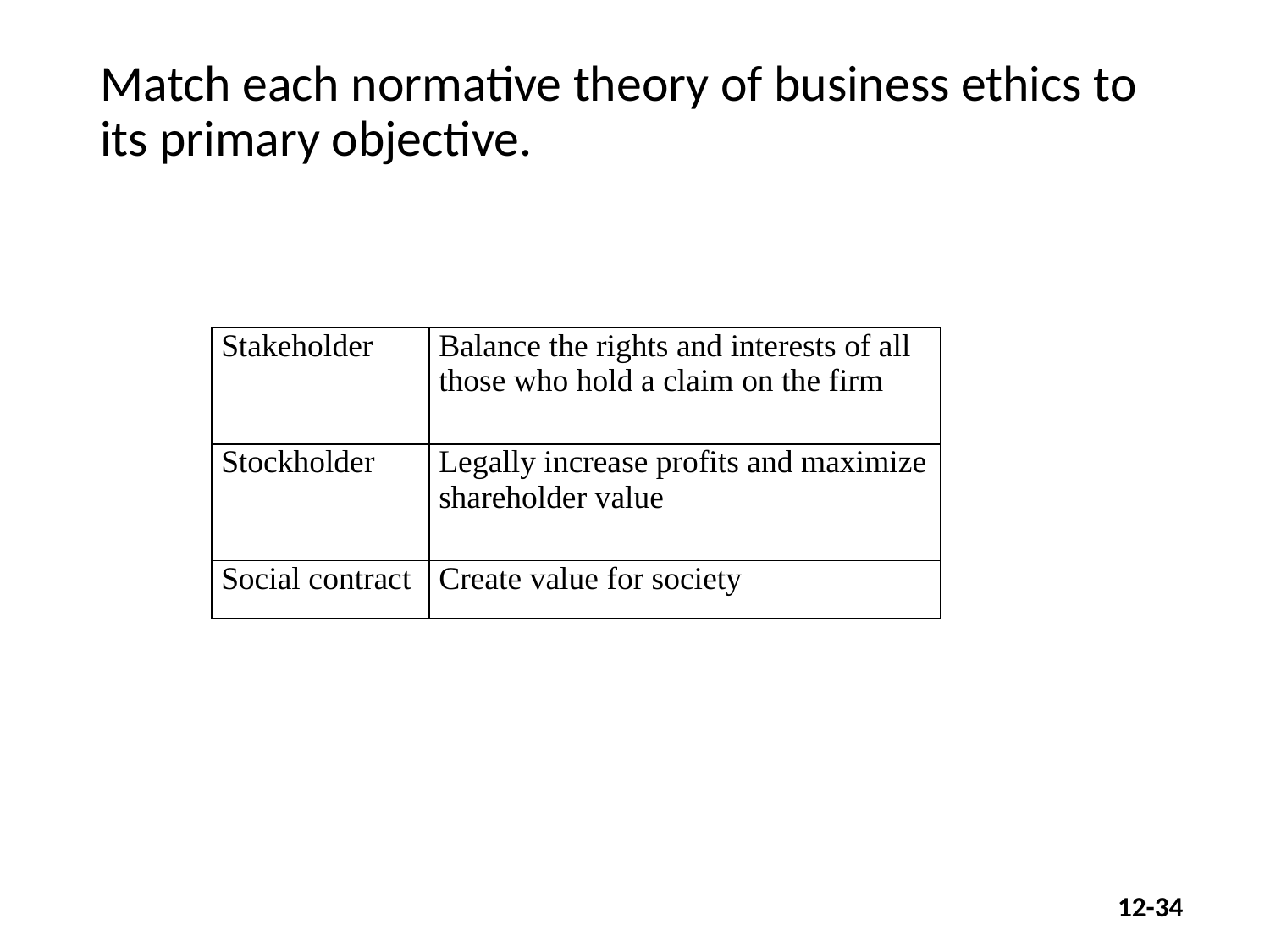

# Match each normative theory of business ethics to its primary objective.
| Stakeholder | Balance the rights and interests of all those who hold a claim on the firm |
| --- | --- |
| Stockholder | Legally increase profits and maximize shareholder value |
| Social contract | Create value for society |